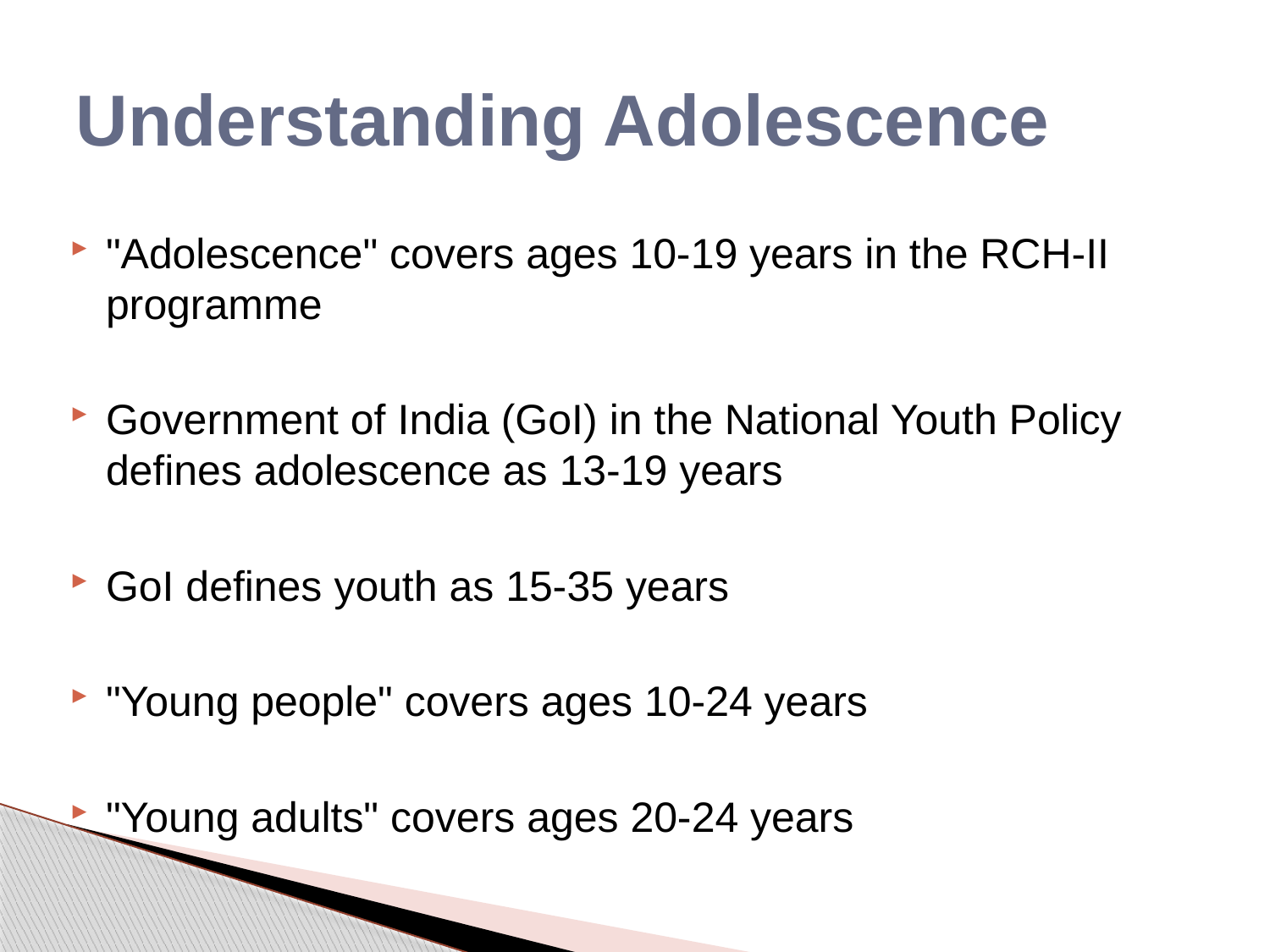

# Understanding Adolescence

"Adolescence" covers ages 10-19 years in the RCH-II programme

Government of India (GoI) in the National Youth Policy defines adolescence as 13-19 years

GoI defines youth as 15-35 years

"Young people" covers ages 10-24 years

"Young adults" covers ages 20-24 years